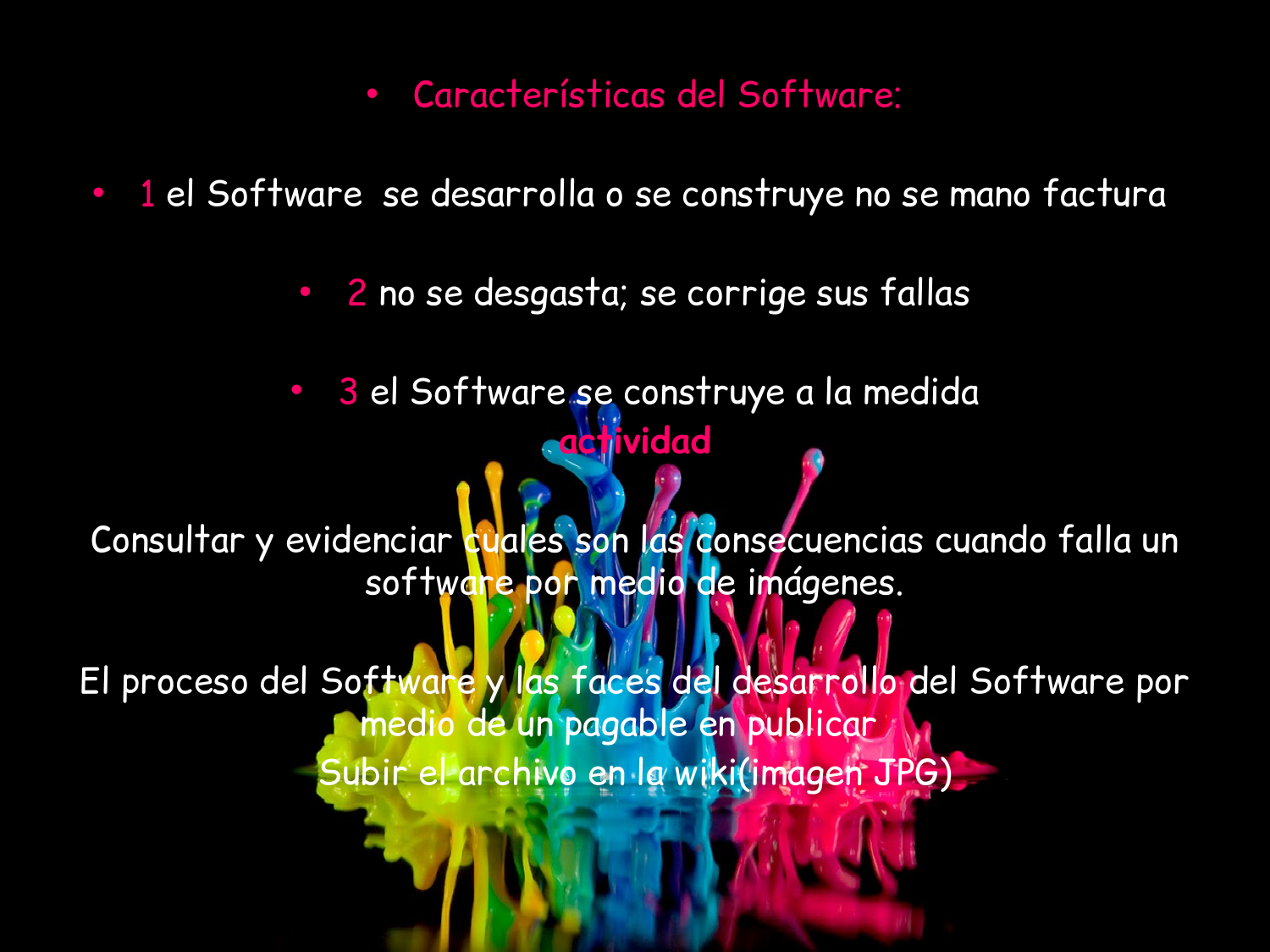

Características del Software:

1 el Software  se desarrolla o se construye no se mano factura

2 no se desgasta; se corrige sus fallas

3 el Software se construye a la medida
 actividad

Consultar y evidenciar cuales son las consecuencias cuando falla un software por medio de imágenes.

El proceso del Software y las faces del desarrollo del Software por medio de un pagable en publicar
Subir el archivo en la wiki(imagen JPG)